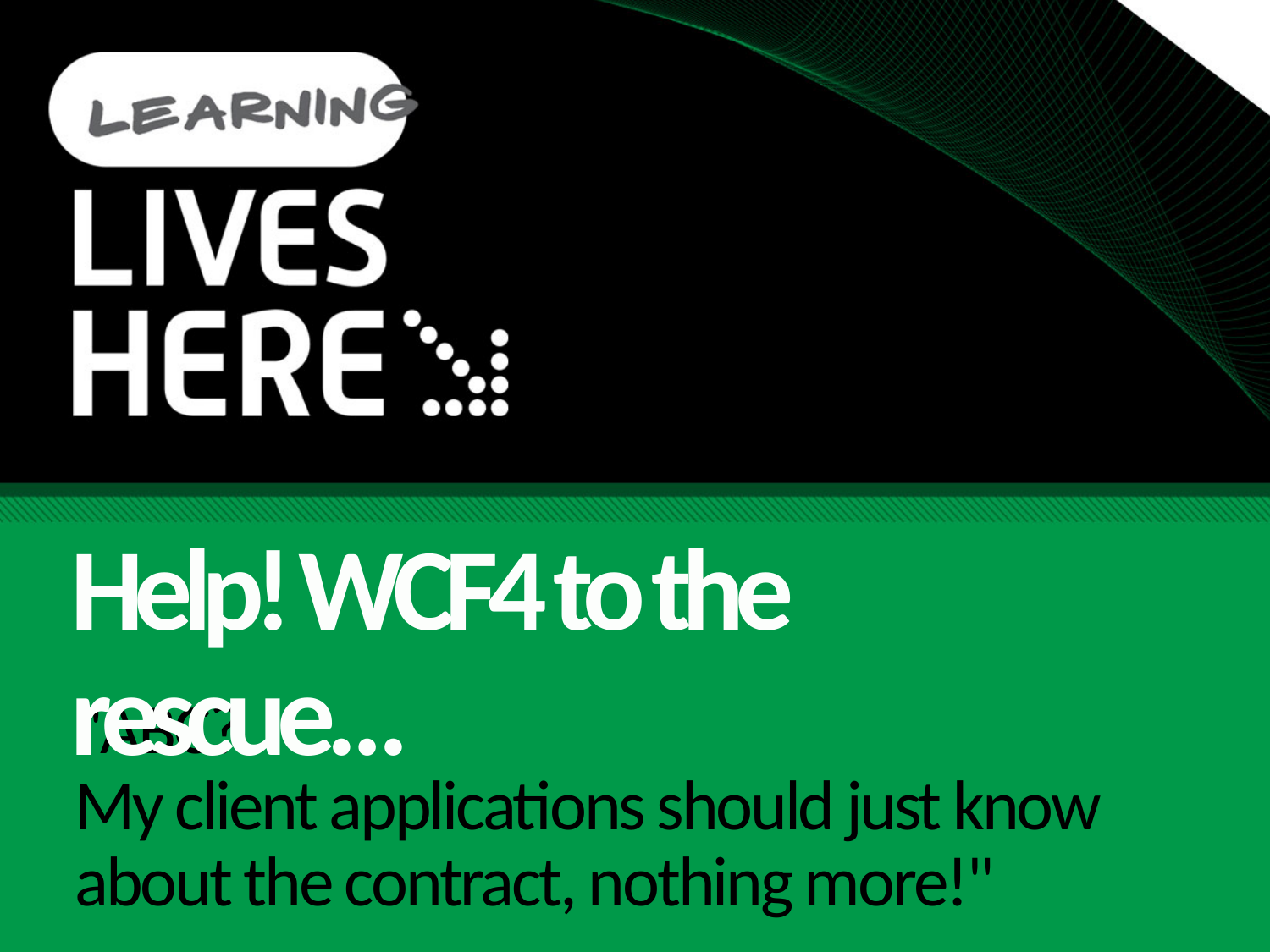

Help! WCF4 to the rescue…
# "ABC? My client applications should just know about the contract, nothing more!"